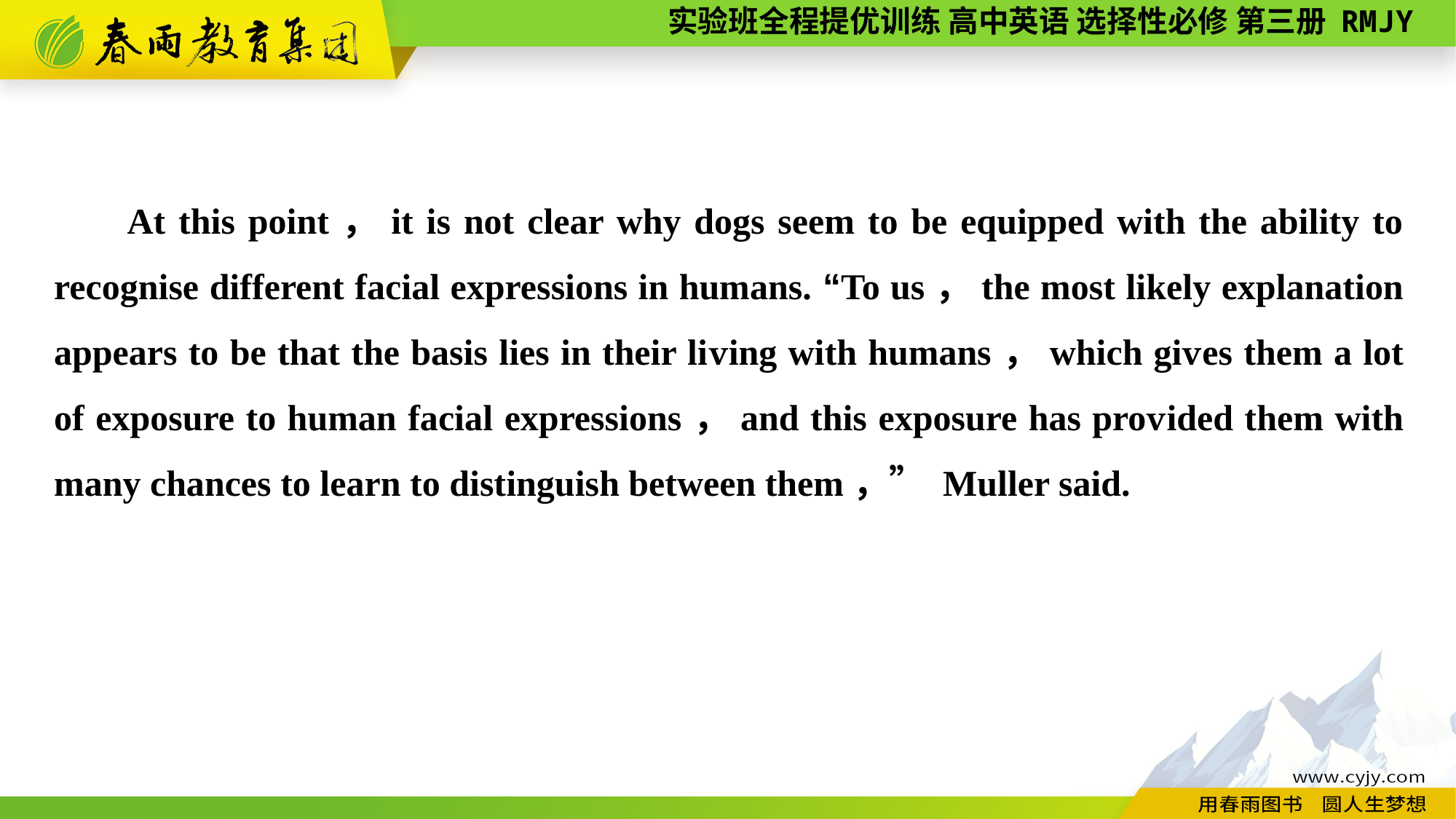

At this point，it is not clear why dogs seem to be equipped with the ability to recognise different facial expressions in humans. “To us，the most likely explanation appears to be that the basis lies in their living with humans，which gives them a lot of exposure to human facial expressions，and this exposure has provided them with many chances to learn to distinguish between them，” Muller said.